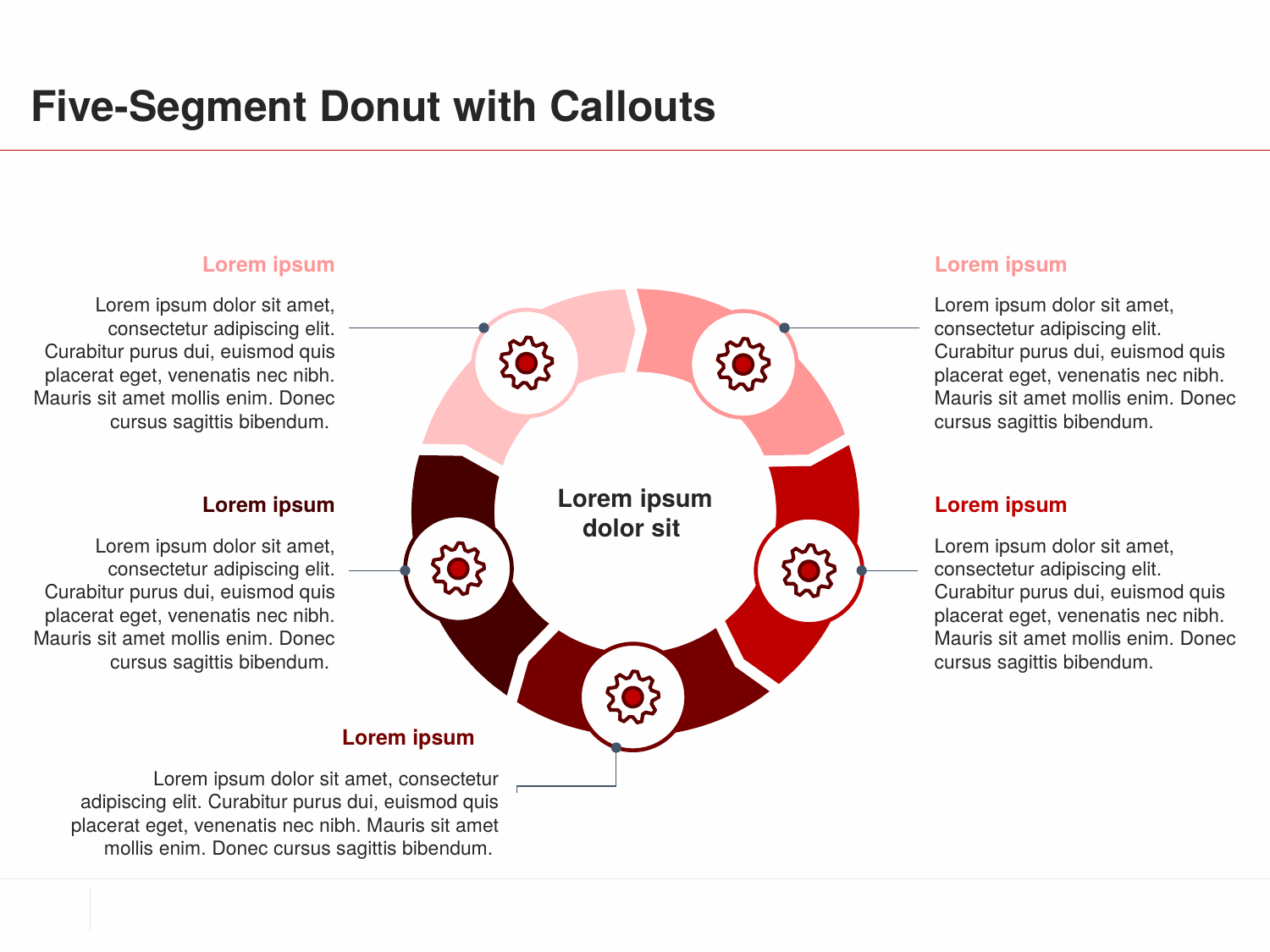

# Five-Segment Donut with Callouts
Lorem ipsum
Lorem ipsum

Lorem ipsum dolor sit amet, consectetur adipiscing elit. Curabitur purus dui, euismod quis placerat eget, venenatis nec nibh. Mauris sit amet mollis enim. Donec cursus sagittis bibendum.
Lorem ipsum dolor sit amet, consectetur adipiscing elit. Curabitur purus dui, euismod quis placerat eget, venenatis nec nibh. Mauris sit amet mollis enim. Donec cursus sagittis bibendum.

Lorem ipsum dolor sit
Lorem ipsum
Lorem ipsum
Lorem ipsum dolor sit amet, consectetur adipiscing elit. Curabitur purus dui, euismod quis placerat eget, venenatis nec nibh. Mauris sit amet mollis enim. Donec cursus sagittis bibendum.

Lorem ipsum dolor sit amet, consectetur adipiscing elit. Curabitur purus dui, euismod quis placerat eget, venenatis nec nibh. Mauris sit amet mollis enim. Donec cursus sagittis bibendum.

Lorem ipsum
Lorem ipsum dolor sit amet, consectetur adipiscing elit. Curabitur purus dui, euismod quis placerat eget, venenatis nec nibh. Mauris sit amet mollis enim. Donec cursus sagittis bibendum.